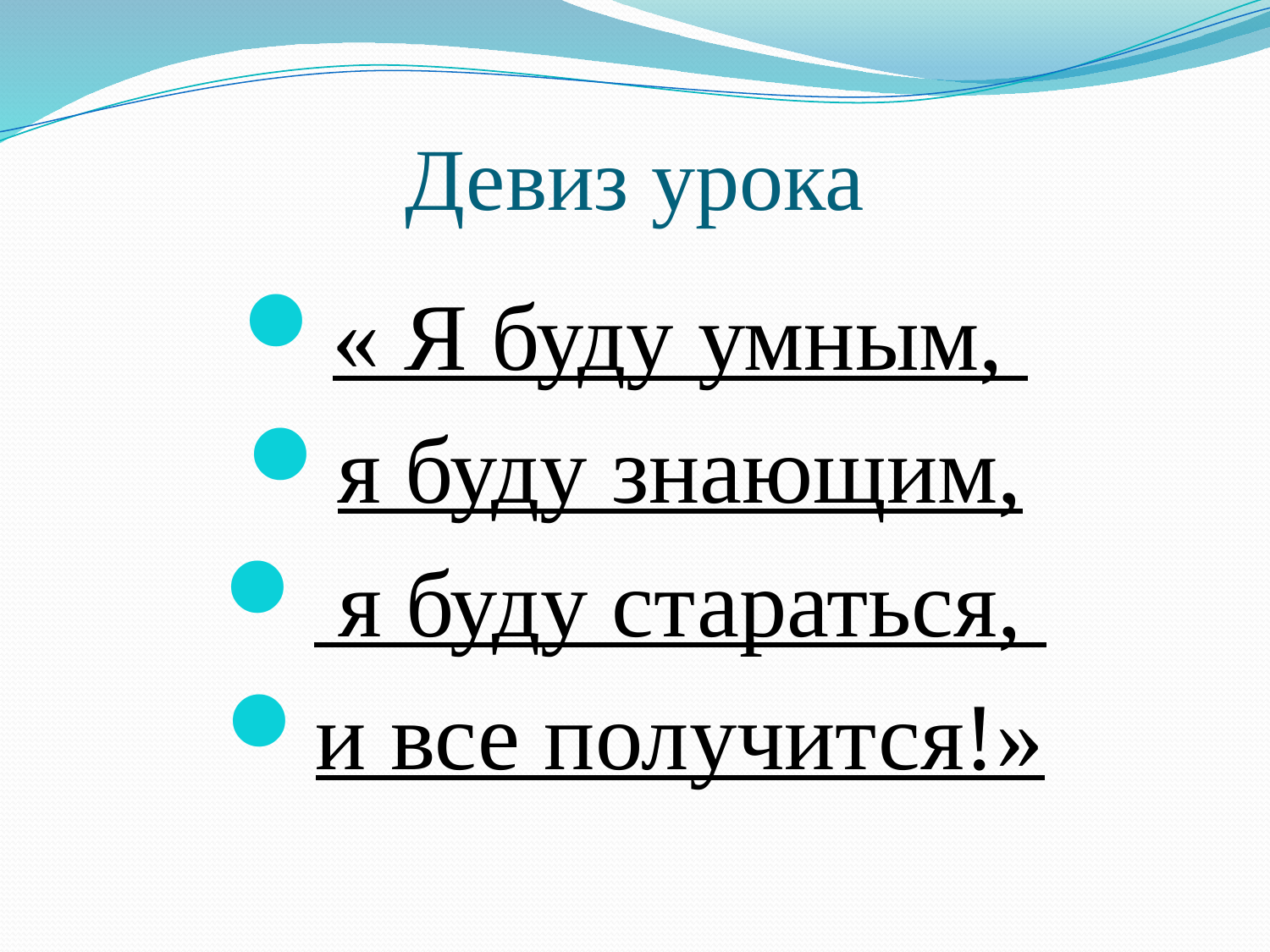

# Девиз урока
« Я буду умным,
я буду знающим,
 я буду стараться,
и все получится!»